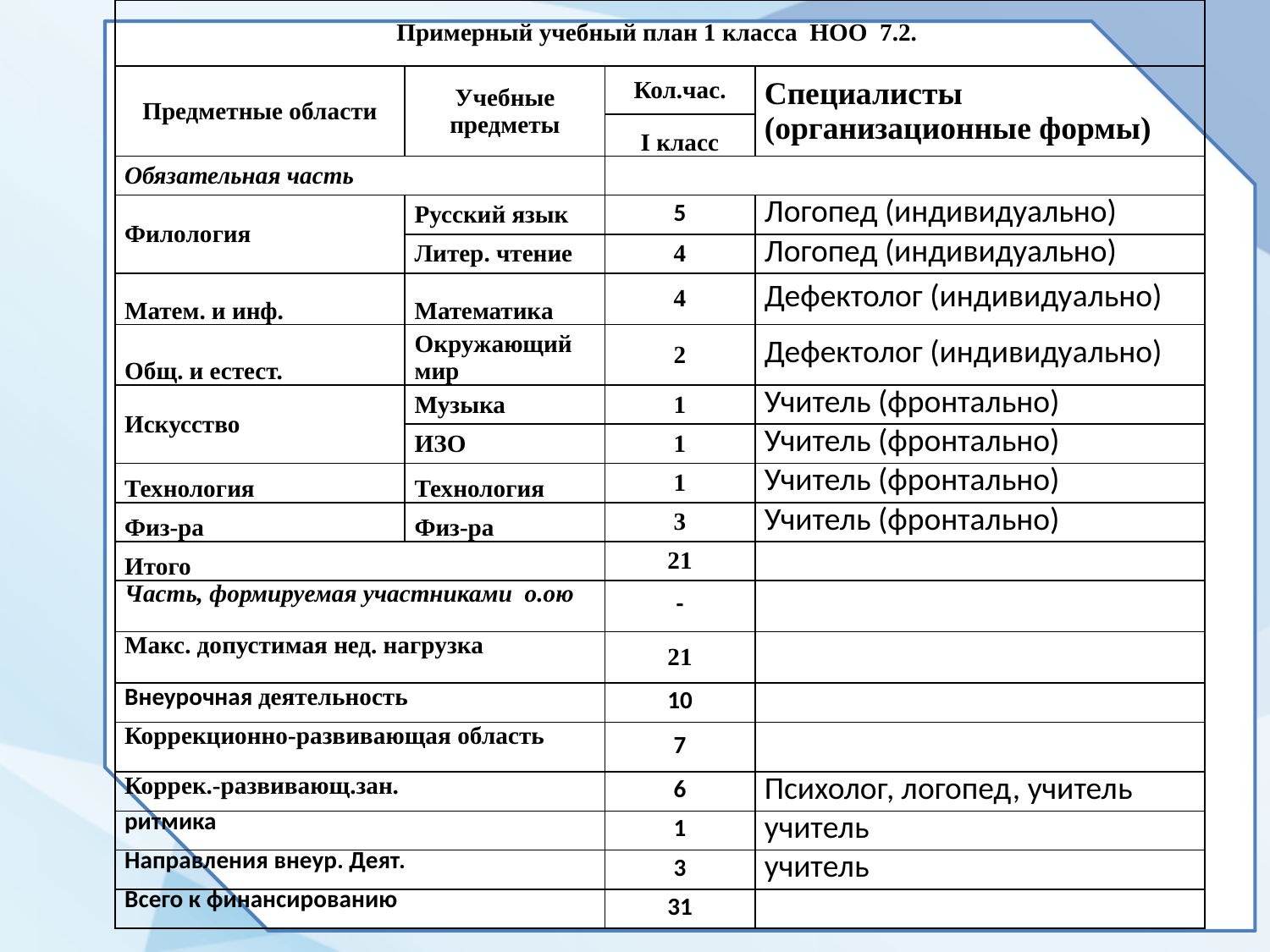

| Примерный учебный план 1 класса НОО 7.2. |  |  |  |
| --- | --- | --- | --- |
| Предметные области | Учебные предметы | Кол.час. | Специалисты (организационные формы) |
|  |  | I класс |  |
| Обязательная часть |  |  |  |
| Филология | Русский язык | 5 | Логопед (индивидуально) |
|  | Литер. чтение | 4 | Логопед (индивидуально) |
| Матем. и инф. | Математика | 4 | Дефектолог (индивидуально) |
| Общ. и естест. | Окружающий мир | 2 | Дефектолог (индивидуально) |
| Искусство | Музыка | 1 | Учитель (фронтально) |
|  | ИЗО | 1 | Учитель (фронтально) |
| Технология | Технология | 1 | Учитель (фронтально) |
| Физ-ра | Физ-ра | 3 | Учитель (фронтально) |
| Итого |  | 21 |  |
| Часть, формируемая участниками о.ою |  | - |  |
| Макс. допустимая нед. нагрузка |  | 21 |  |
| Внеурочная деятельность |  | 10 |  |
| Коррекционно-развивающая область |  | 7 |  |
| Коррек.-развивающ.зан. |  | 6 | Психолог, логопед, учитель |
| ритмика |  | 1 | учитель |
| Направления внеур. Деят. |  | 3 | учитель |
| Всего к финансированию |  | 31 |  |